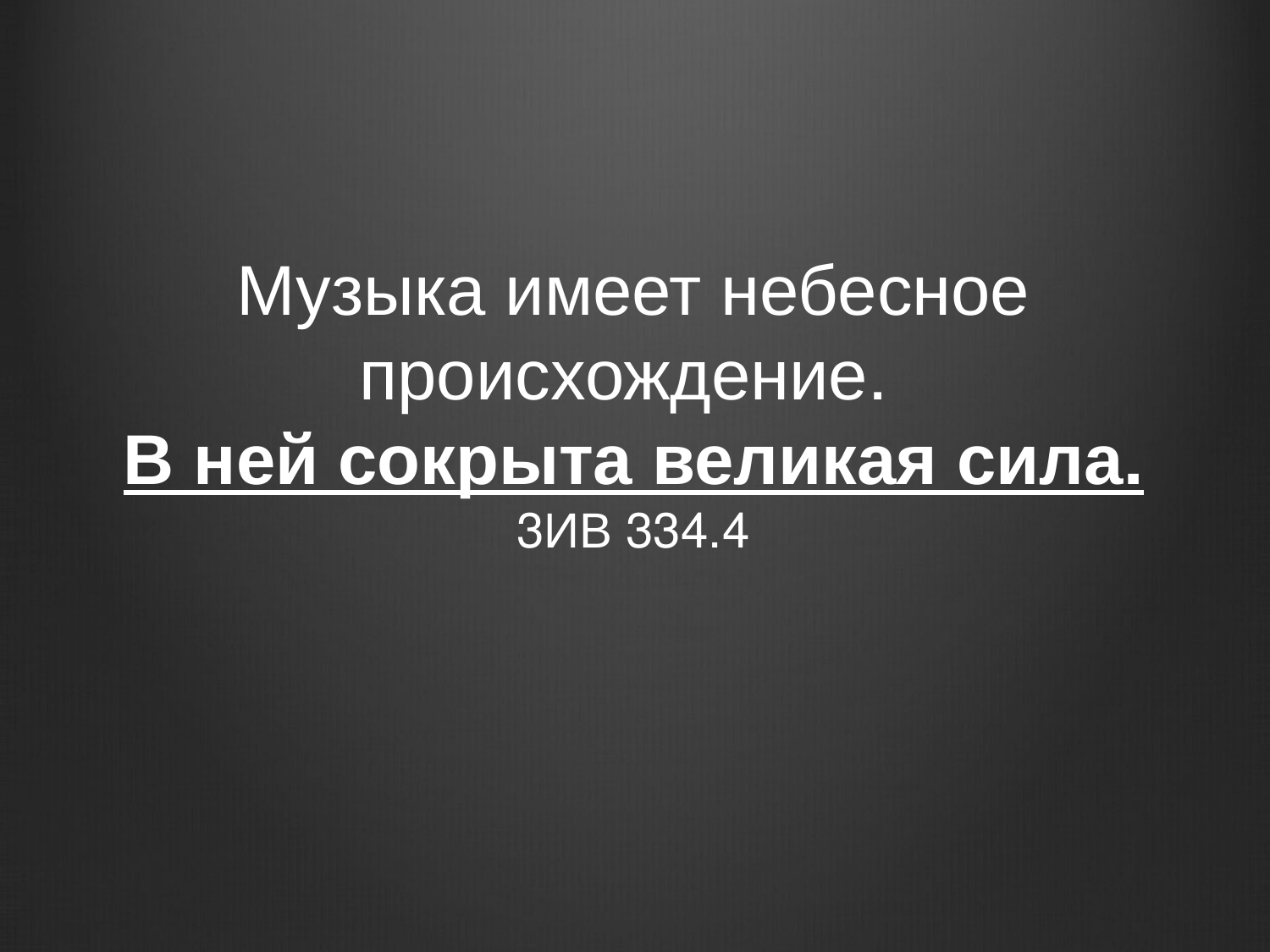

Музыка имеет небесное происхождение.
В ней сокрыта великая сила.
3ИВ 334.4